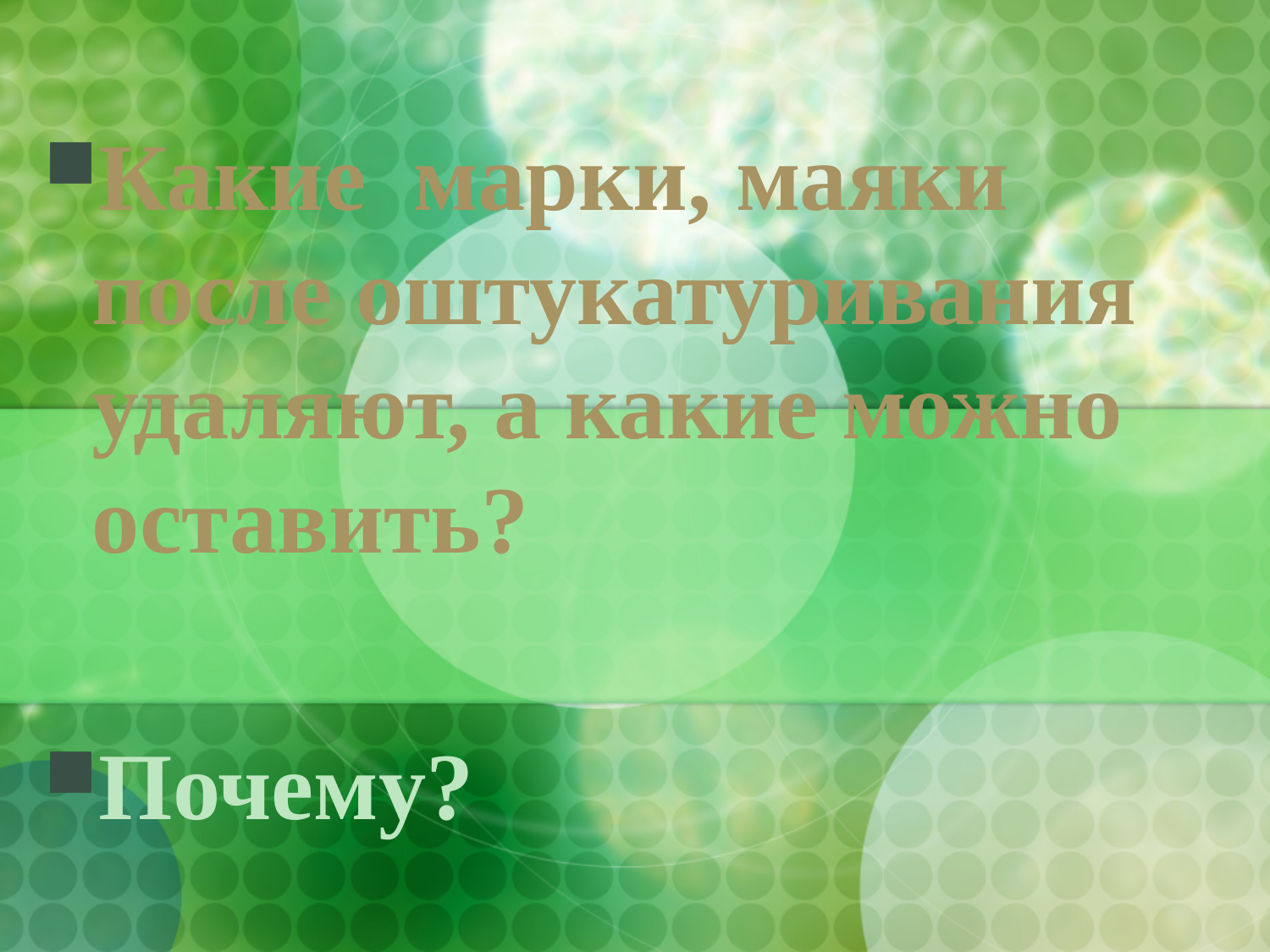

Какие  марки, маяки  после оштукатуривания удаляют, а какие можно оставить?

Почему?